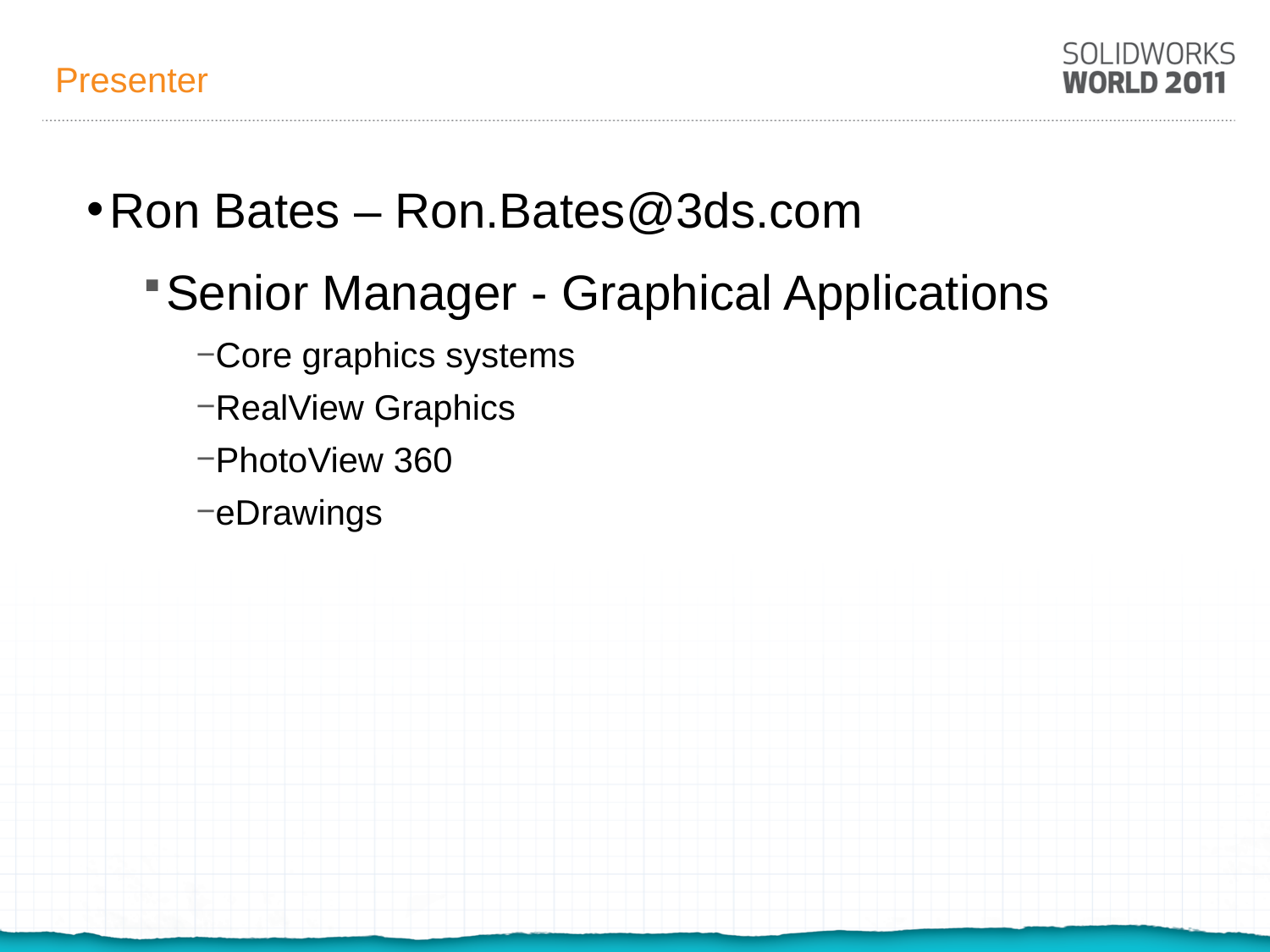

# Presenter
Ron Bates – Ron.Bates@3ds.com
Senior Manager - Graphical Applications
Core graphics systems
RealView Graphics
PhotoView 360
eDrawings